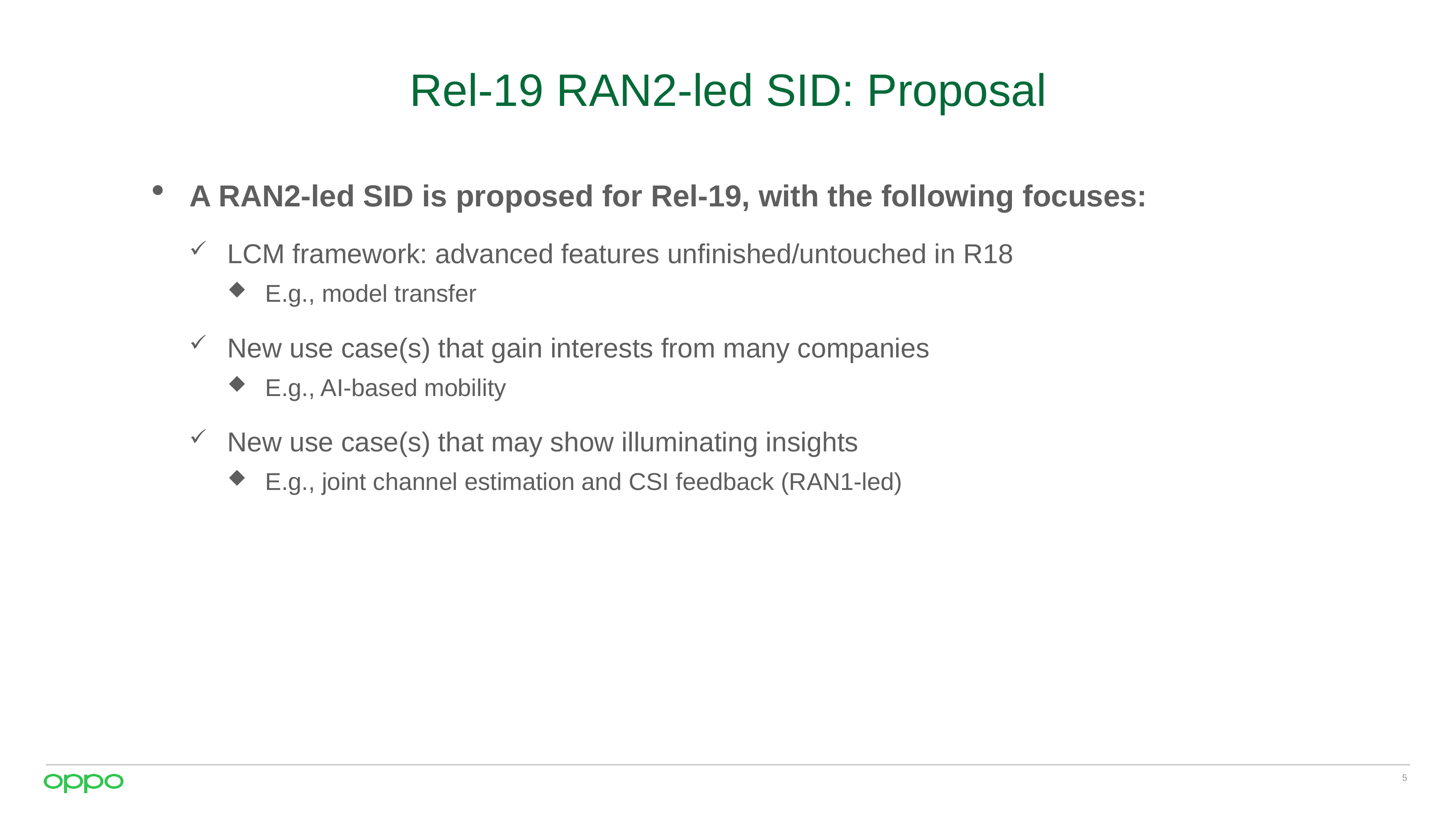

# Rel-19 RAN2-led SID: Proposal
A RAN2-led SID is proposed for Rel-19, with the following focuses:
LCM framework: advanced features unfinished/untouched in R18
E.g., model transfer
New use case(s) that gain interests from many companies
E.g., AI-based mobility
New use case(s) that may show illuminating insights
E.g., joint channel estimation and CSI feedback (RAN1-led)